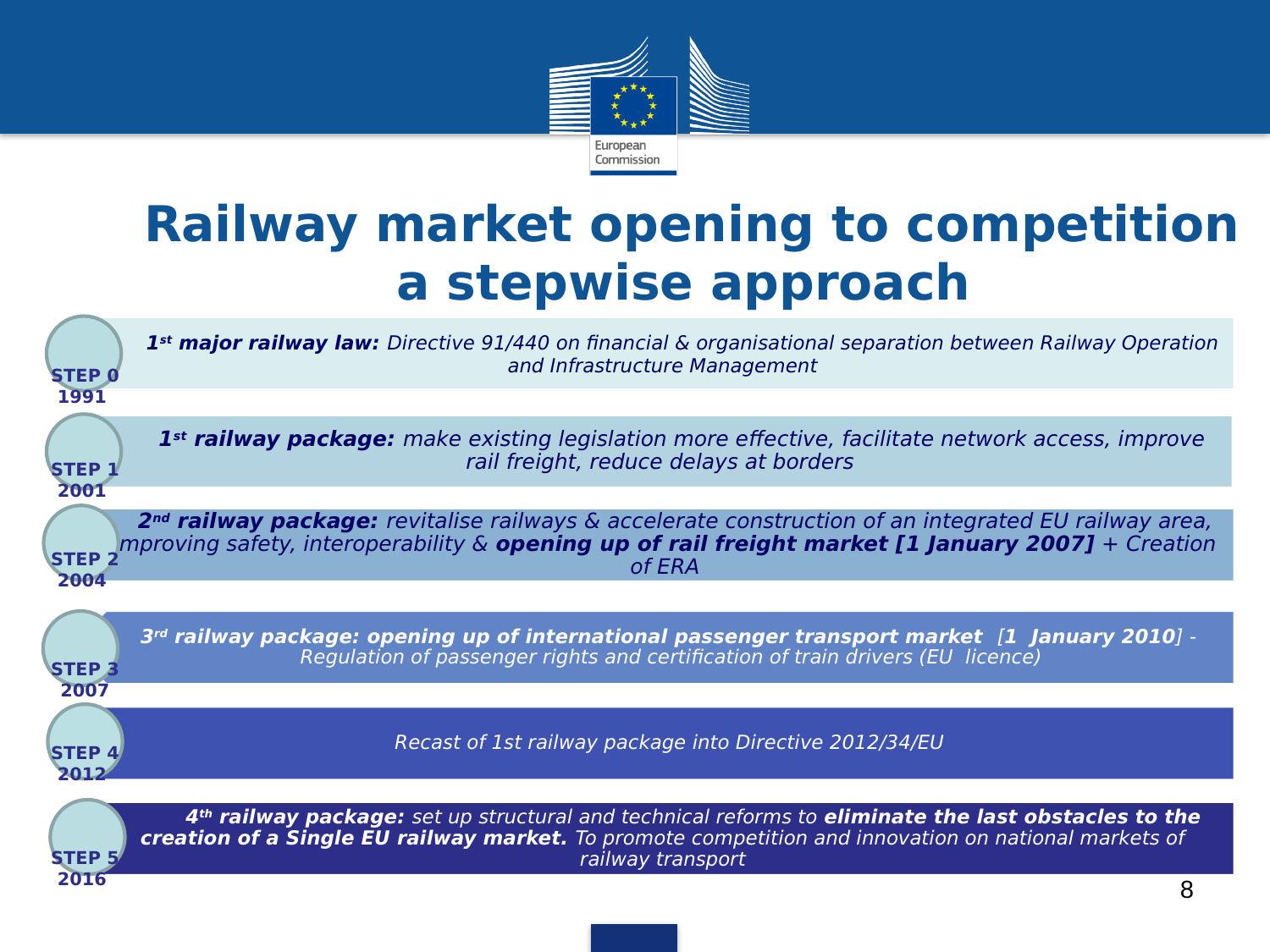

# Railway market opening to competition a stepwise approach

      1st major railway law: Directive 91/440 on financial & organisational separation between Railway Operation and Infrastructure Management

      1st railway package: make existing legislation more effective, facilitate network access, improve rail freight, reduce delays at borders

   2nd railway package: revitalise railways & accelerate construction of an integrated EU railway area, improving safety, interoperability & opening up of rail freight market [1 January 2007] + Creation of ERA
3rd railway package: opening up of international passenger transport market  [1  January 2010] -  Regulation of passenger rights and certification of train drivers (EU  licence)

Recast of 1st railway package into Directive 2012/34/EU

         4th railway package: set up structural and technical reforms to eliminate the last obstacles to the creation of a Single EU railway market. To promote competition and innovation on national markets of railway transport
STEP 0 1991
STEP 1 2001
STEP 2 2004
STEP 3 2007
STEP 4 2012
STEP 5 2016
8